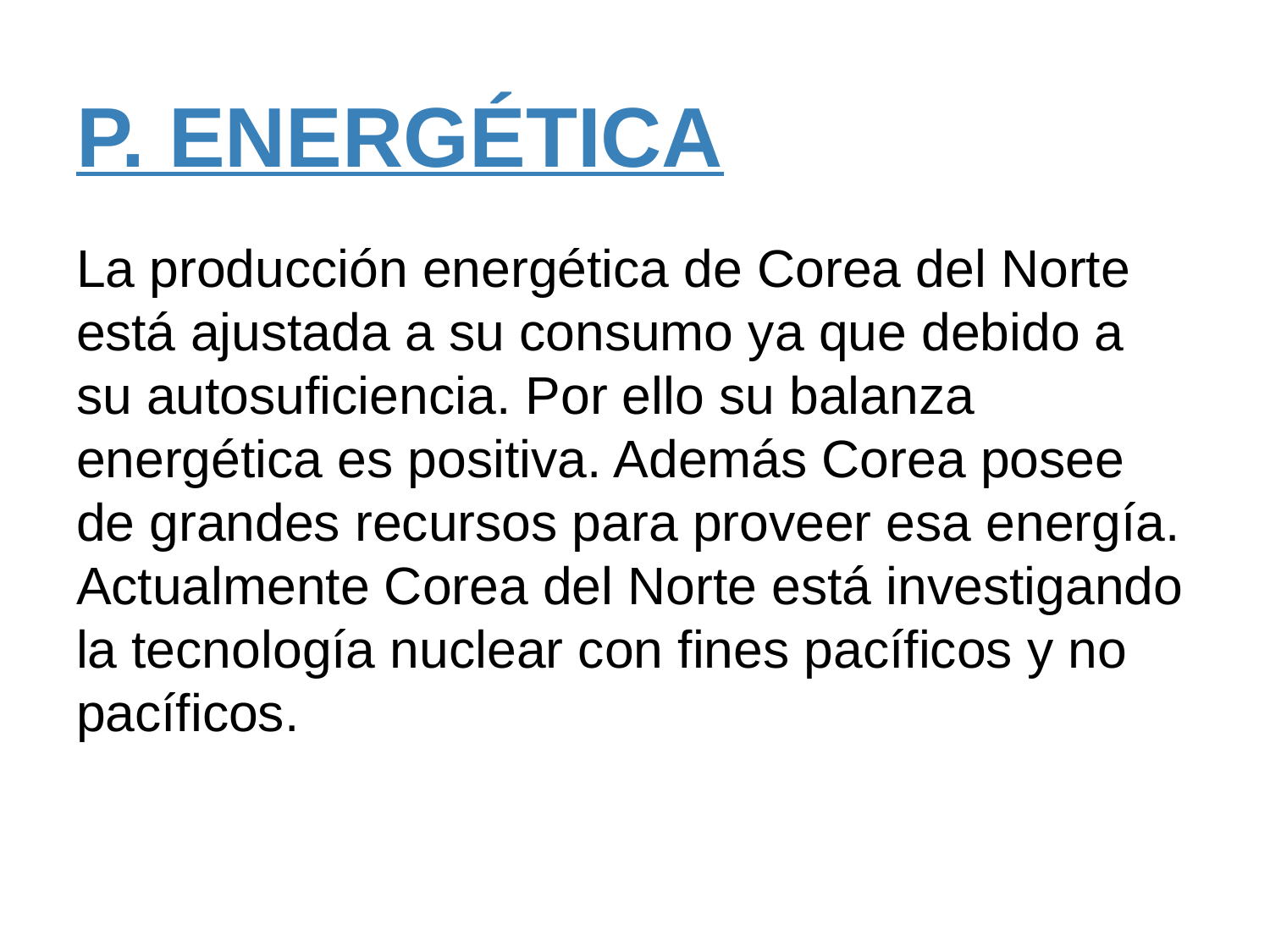

# P. ENERGÉTICA
La producción energética de Corea del Norte está ajustada a su consumo ya que debido a su autosuficiencia. Por ello su balanza energética es positiva. Además Corea posee de grandes recursos para proveer esa energía. Actualmente Corea del Norte está investigando la tecnología nuclear con fines pacíficos y no pacíficos.